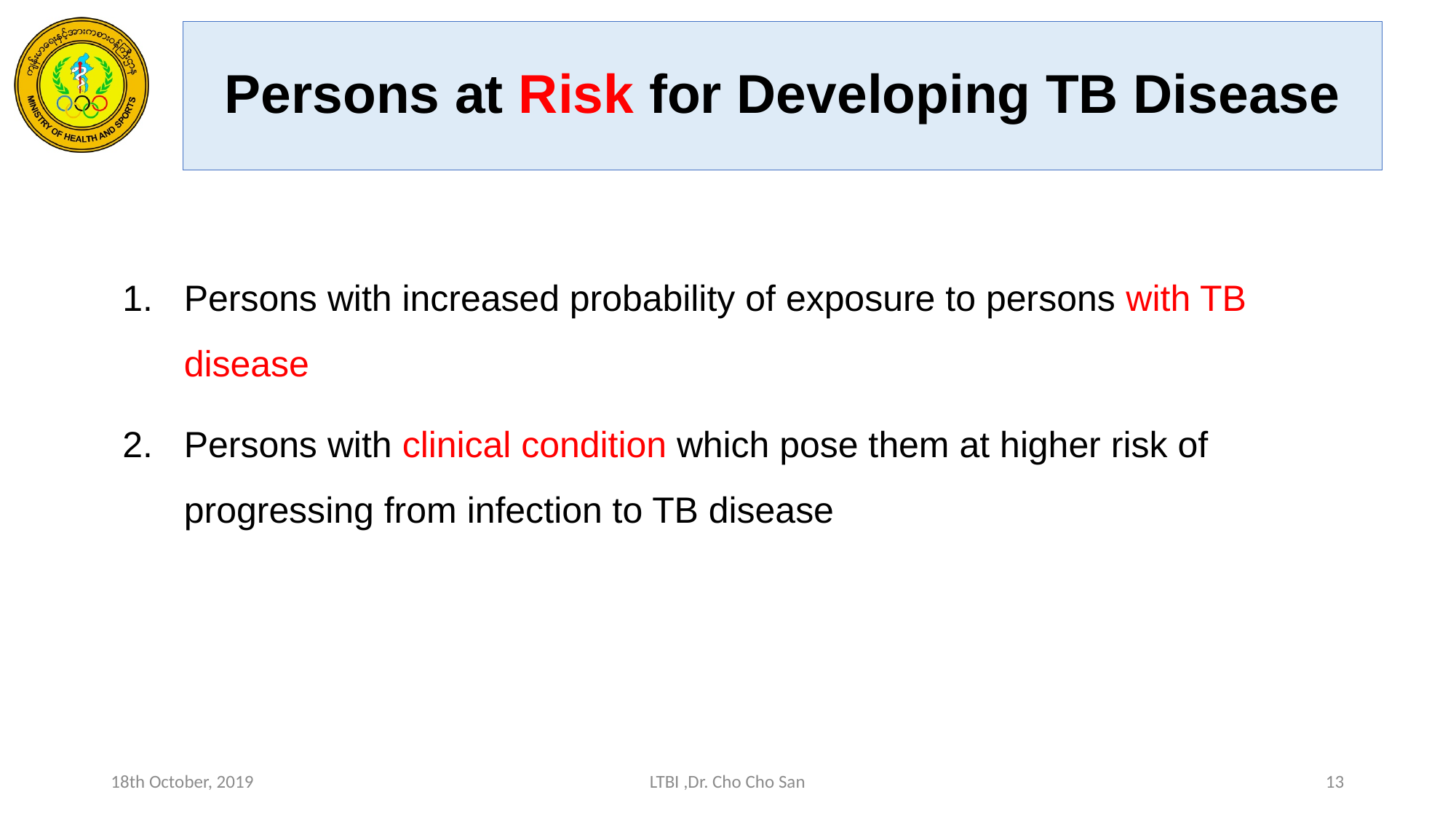

# Persons at Risk for Developing TB Disease
Persons with increased probability of exposure to persons with TB disease
Persons with clinical condition which pose them at higher risk of progressing from infection to TB disease
18th October, 2019
LTBI ,Dr. Cho Cho San
13